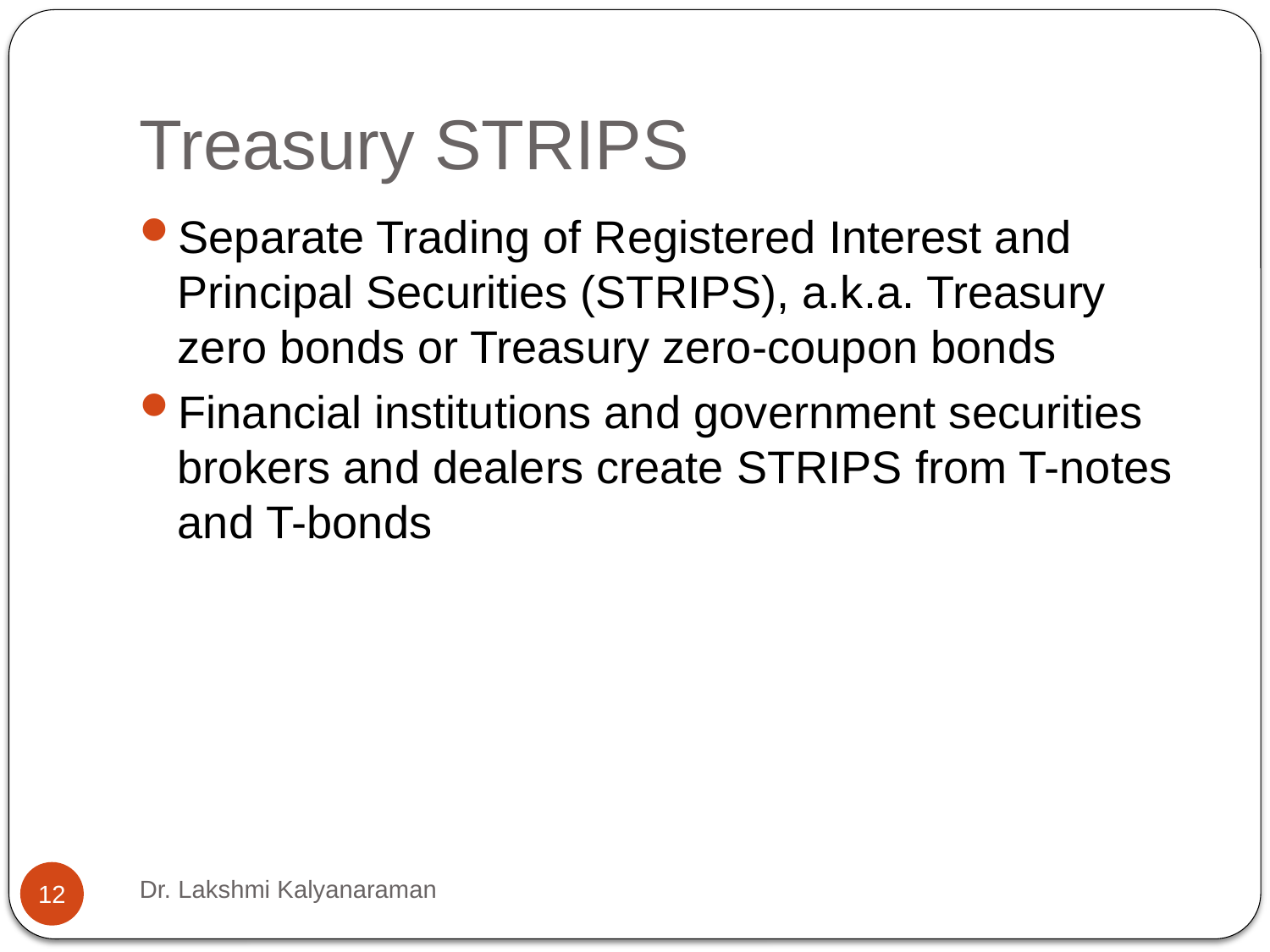

# Treasury STRIPS
Separate Trading of Registered Interest and Principal Securities (STRIPS), a.k.a. Treasury zero bonds or Treasury zero-coupon bonds
Financial institutions and government securities brokers and dealers create STRIPS from T-notes and T-bonds

Dr. Lakshmi Kalyanaraman
12